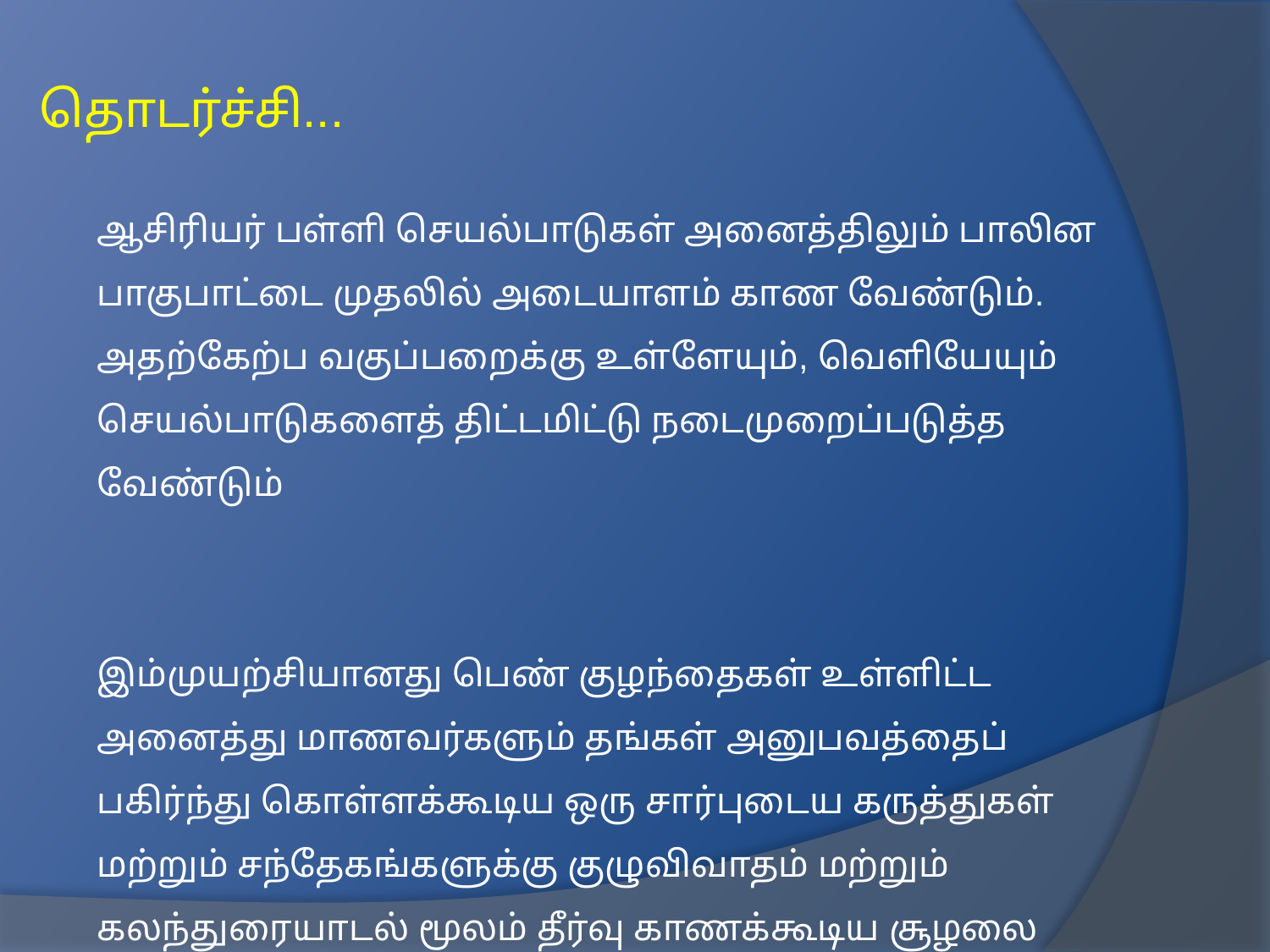

தொடர்ச்சி...
ஆசிரியர் பள்ளி செயல்பாடுகள் அனைத்திலும் பாலின பாகுபாட்டை முதலில் அடையாளம் காண வேண்டும்.  அதற்கேற்ப வகுப்பறைக்கு உள்ளேயும், வெளியேயும் செயல்பாடுகளைத் திட்டமிட்டு நடைமுறைப்படுத்த வேண்டும்

இம்முயற்சியானது பெண் குழந்தைகள் உள்ளிட்ட அனைத்து மாணவர்களும் தங்கள் அனுபவத்தைப் பகிர்ந்து கொள்ளக்கூடிய ஒரு சார்புடைய கருத்துகள் மற்றும் சந்தேகங்களுக்கு குழுவிவாதம் மற்றும் கலந்துரையாடல் மூலம் தீர்வு காணக்கூடிய சூழலை உருவாக்க உதவும்.